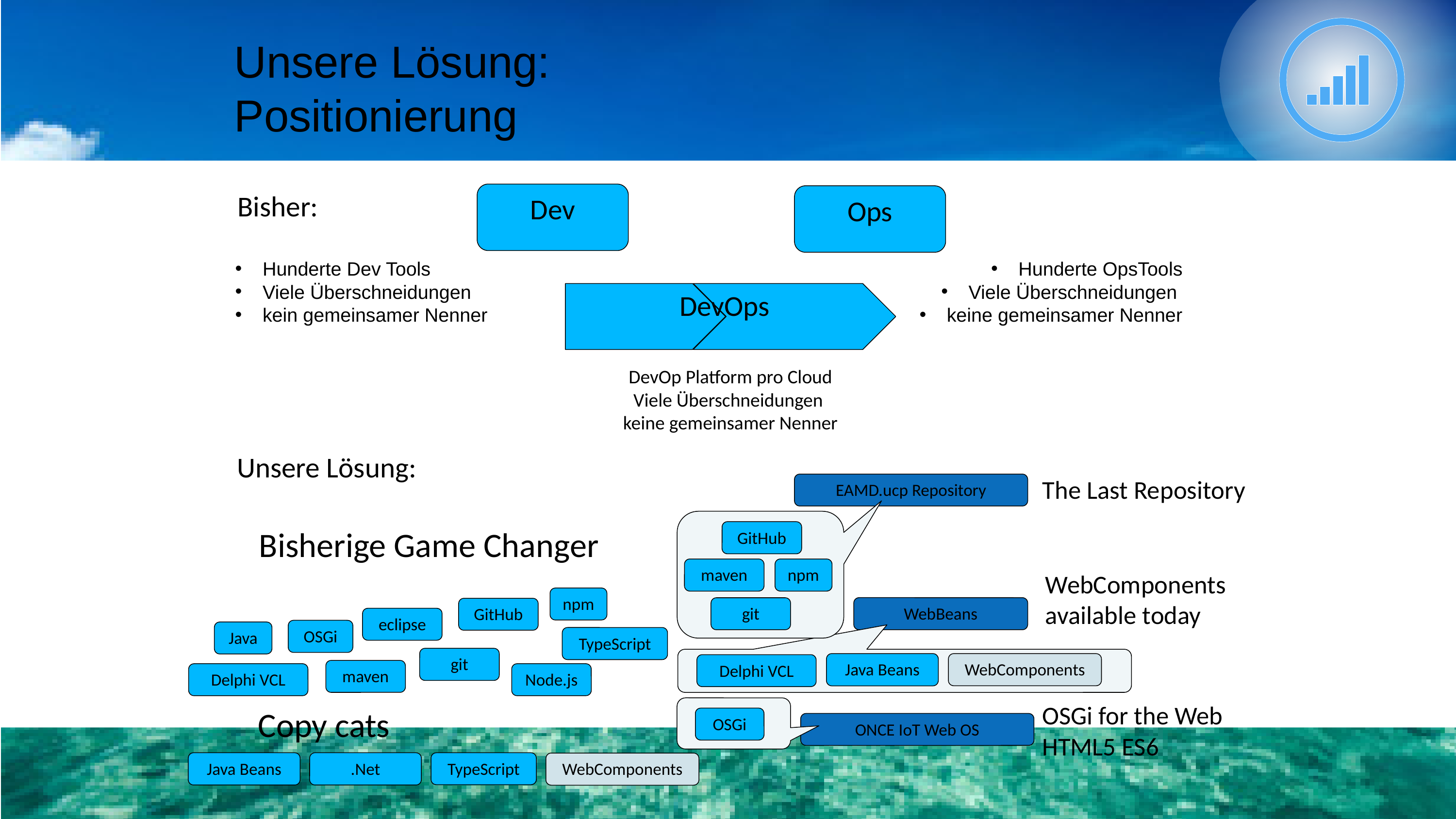

Unsere Lösung:
Positionierung
Bisher:
Dev
Ops
Hunderte OpsTools
Viele Überschneidungen
keine gemeinsamer Nenner

Hunderte Dev Tools
Viele Überschneidungen
kein gemeinsamer Nenner

DevOps

DevOp Platform pro Cloud
Viele Überschneidungen
keine gemeinsamer Nenner

Unsere Lösung:
The Last Repository
EAMD.ucp Repository

Bisherige Game Changer
GitHub
maven
npm
WebComponents
available today
npm
WebBeans
git
GitHub
eclipse
OSGi
Java
TypeScript
git

Java Beans
WebComponents
Delphi VCL
maven
Delphi VCL
Node.js
OSGi for the Web
HTML5 ES6

Copy cats
OSGi
ONCE IoT Web OS
Java Beans
.Net
TypeScript
WebComponents